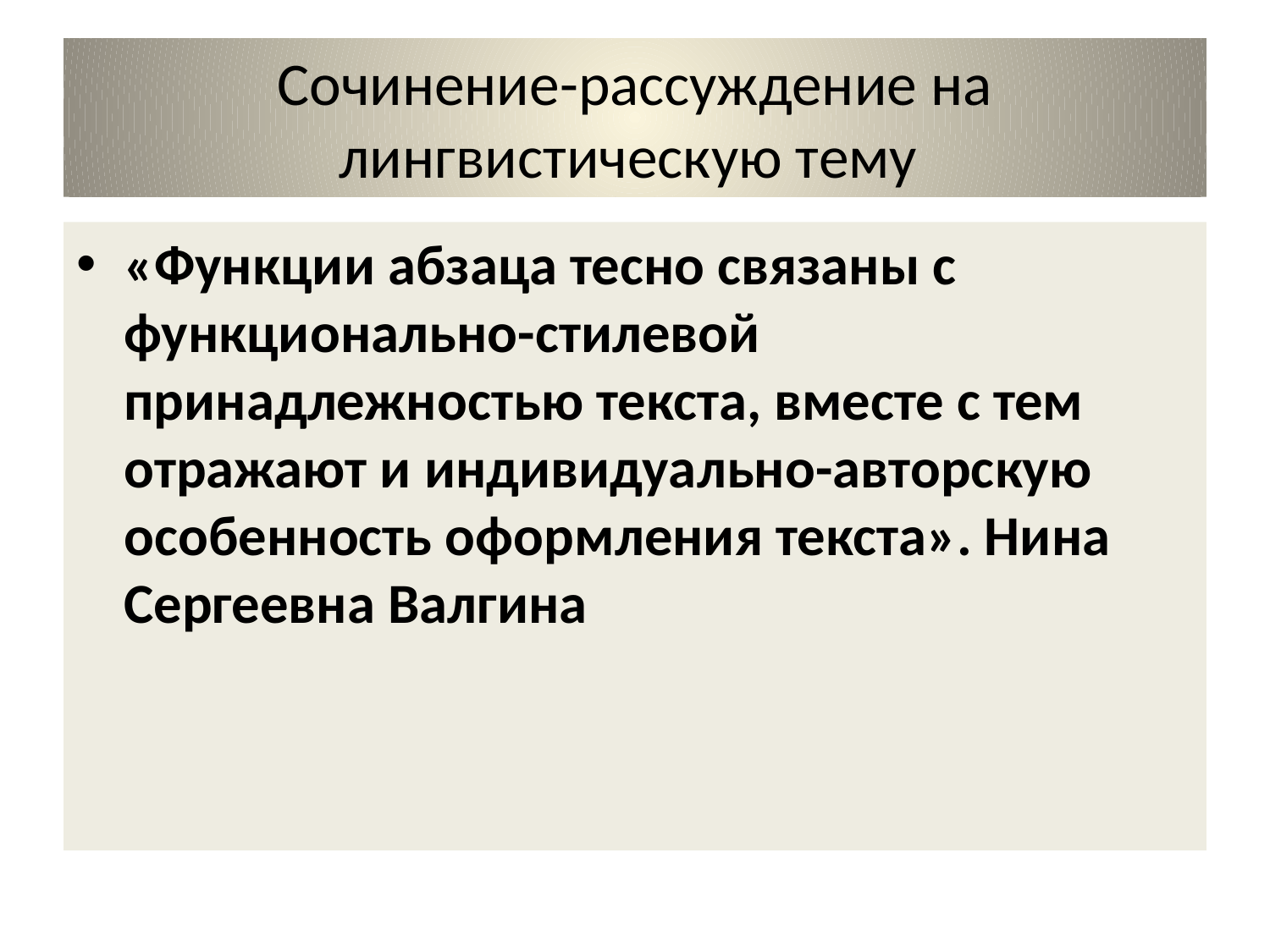

# Сочинение-рассуждение на лингвистическую тему
«Функции абзаца тесно связаны с функционально-стилевой принадлежностью текста, вместе с тем отражают и индивидуально-авторскую особенность оформления текста». Нина Сергеевна Валгина